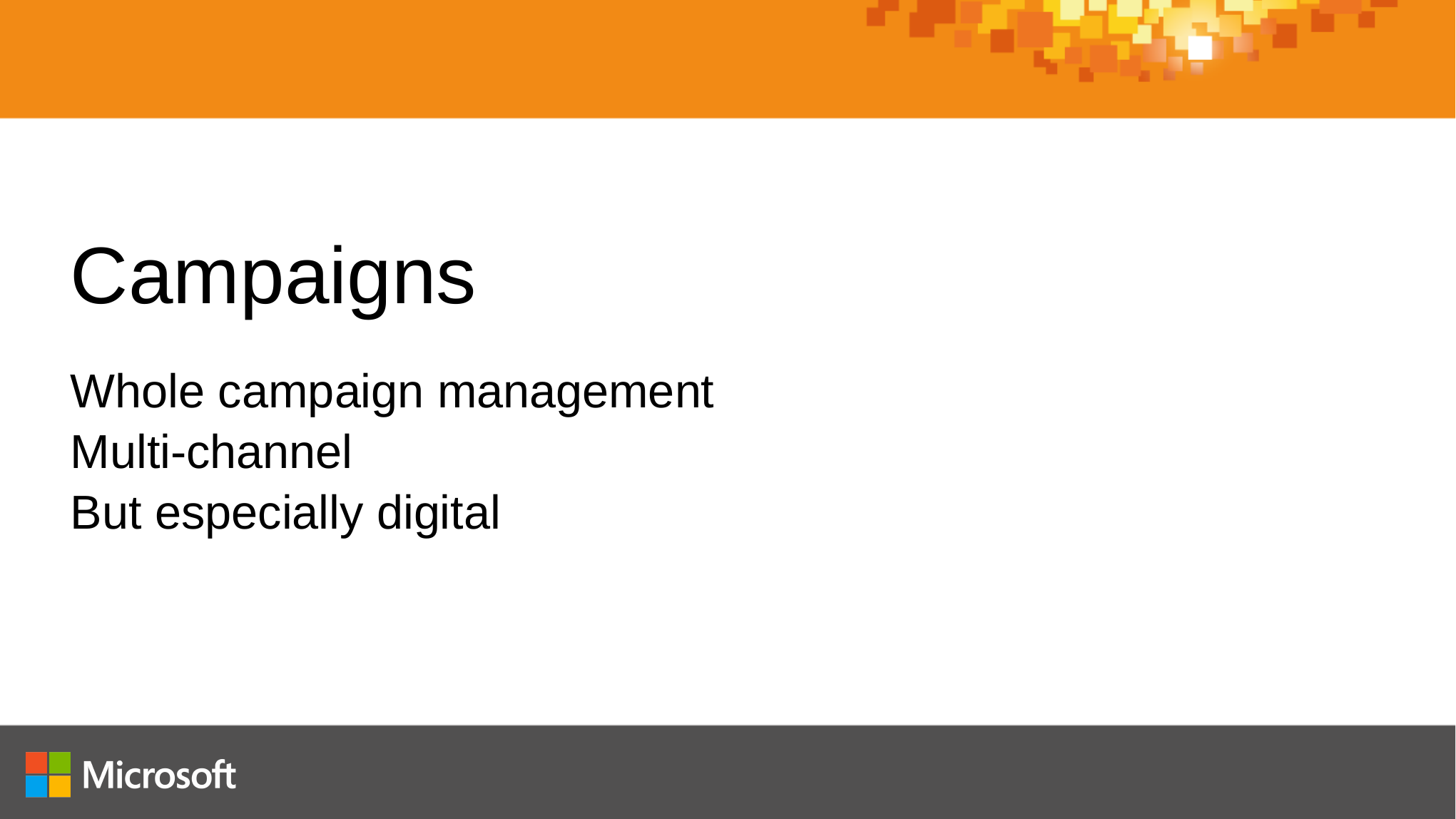

Campaigns
Whole campaign management
Multi-channel
But especially digital